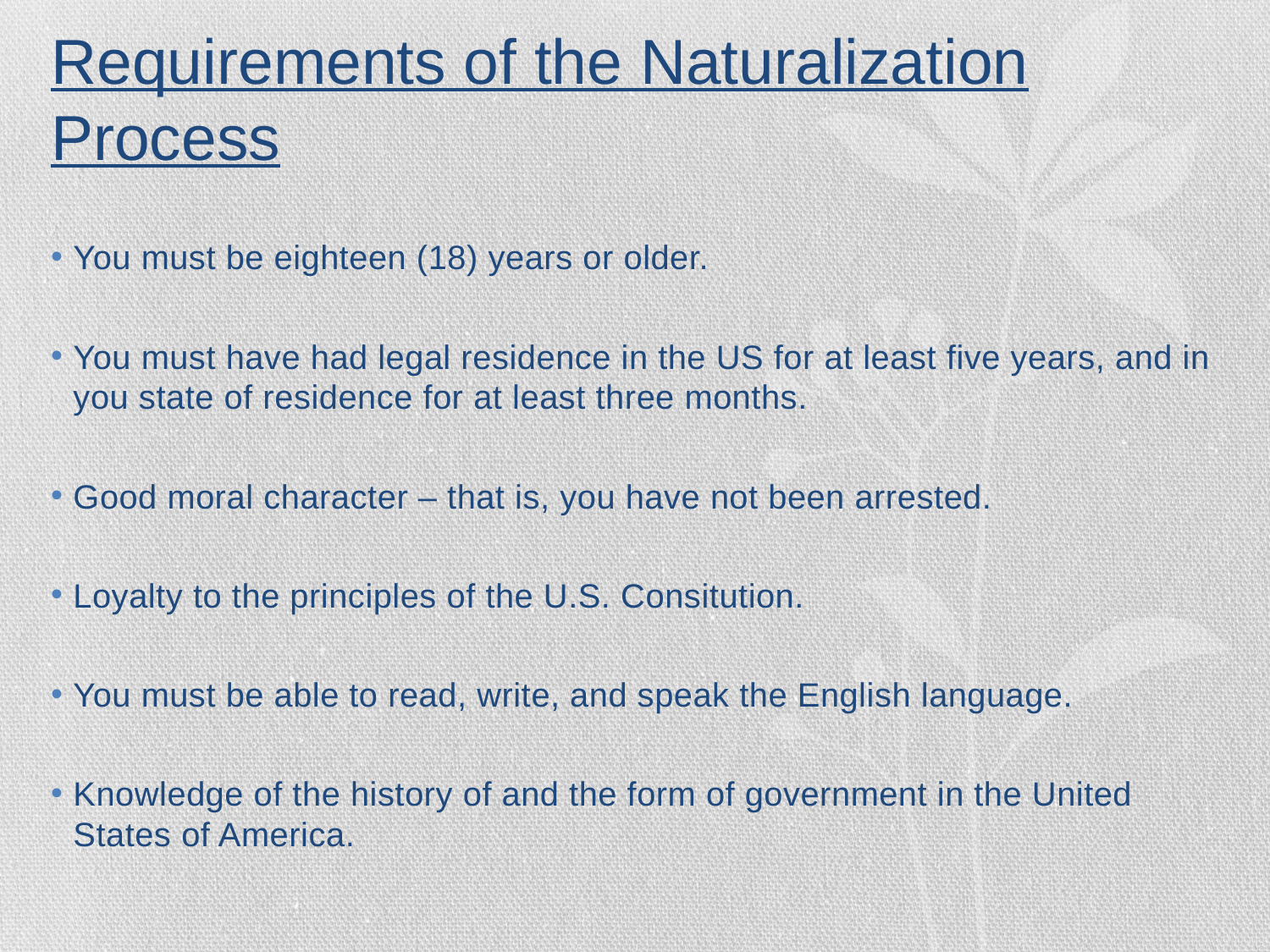

# Requirements of the Naturalization Process

You must be eighteen (18) years or older.

You must have had legal residence in the US for at least five years, and in you state of residence for at least three months.

Good moral character – that is, you have not been arrested.

Loyalty to the principles of the U.S. Consitution.

You must be able to read, write, and speak the English language.

Knowledge of the history of and the form of government in the United States of America.